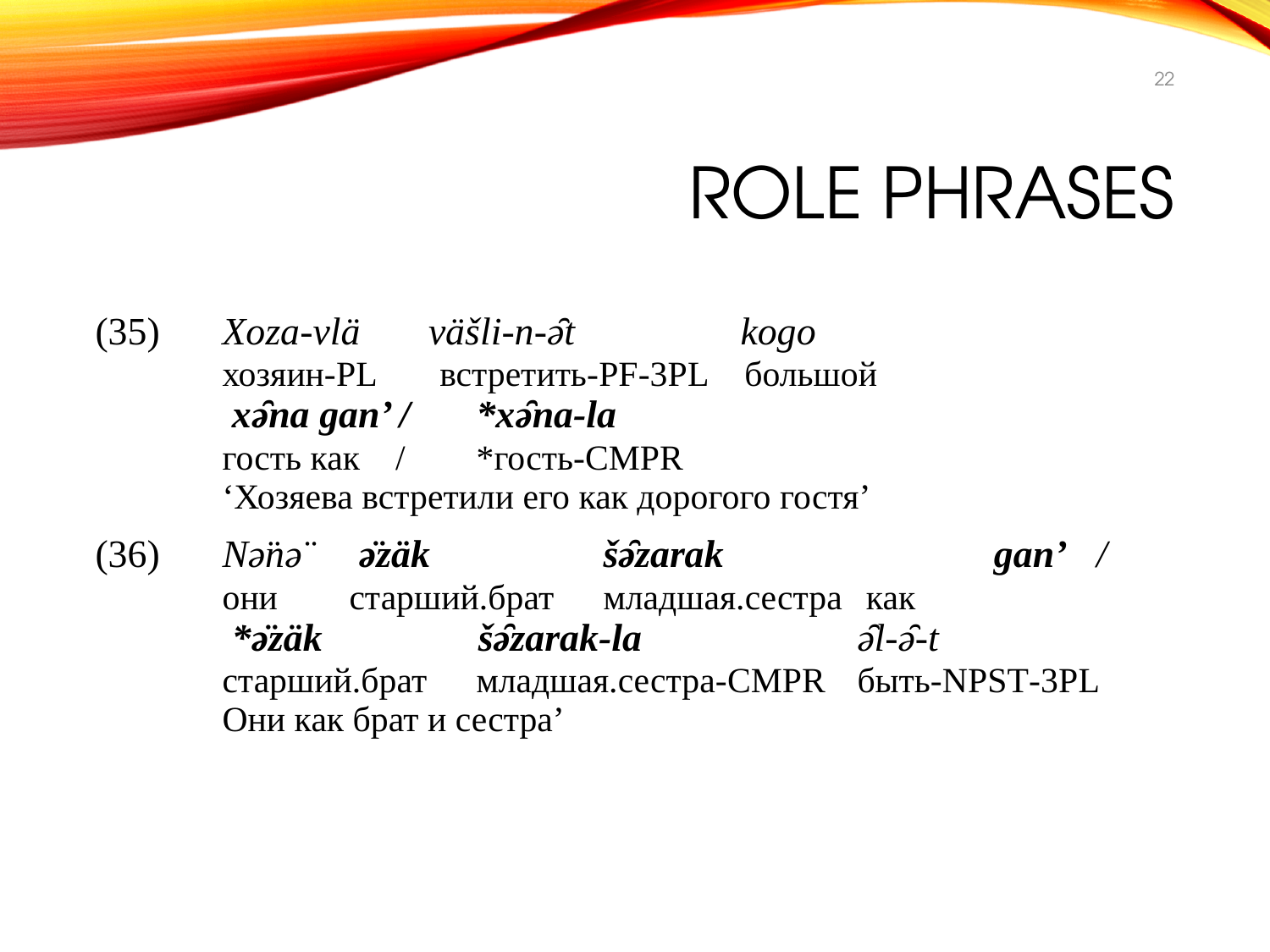

22
# Role phrases
(35) 	Xoza-vlä       väšli-n-ə̑t                 kogo
	хозяин-pl       встретить-pf-3pl    большой
	 xə̑na gan’ /	*xə̑na-la
	гость как    / 	*гость-cmpr
	‘Хозяева встретили его как дорогого гостя’
(36) 	Nə̈nə̈	 ə̈zäk        	šə̑zarak                	 gan’   /    	они 	старший.брат  	младшая.сестра	 как
	 *ə̈zäk                šə̑zarak-la 		ə̑l-ə̑-t
 	старший.брат  	младшая.сестра-cmpr	быть-npst-3pl
	Они как брат и сестра’